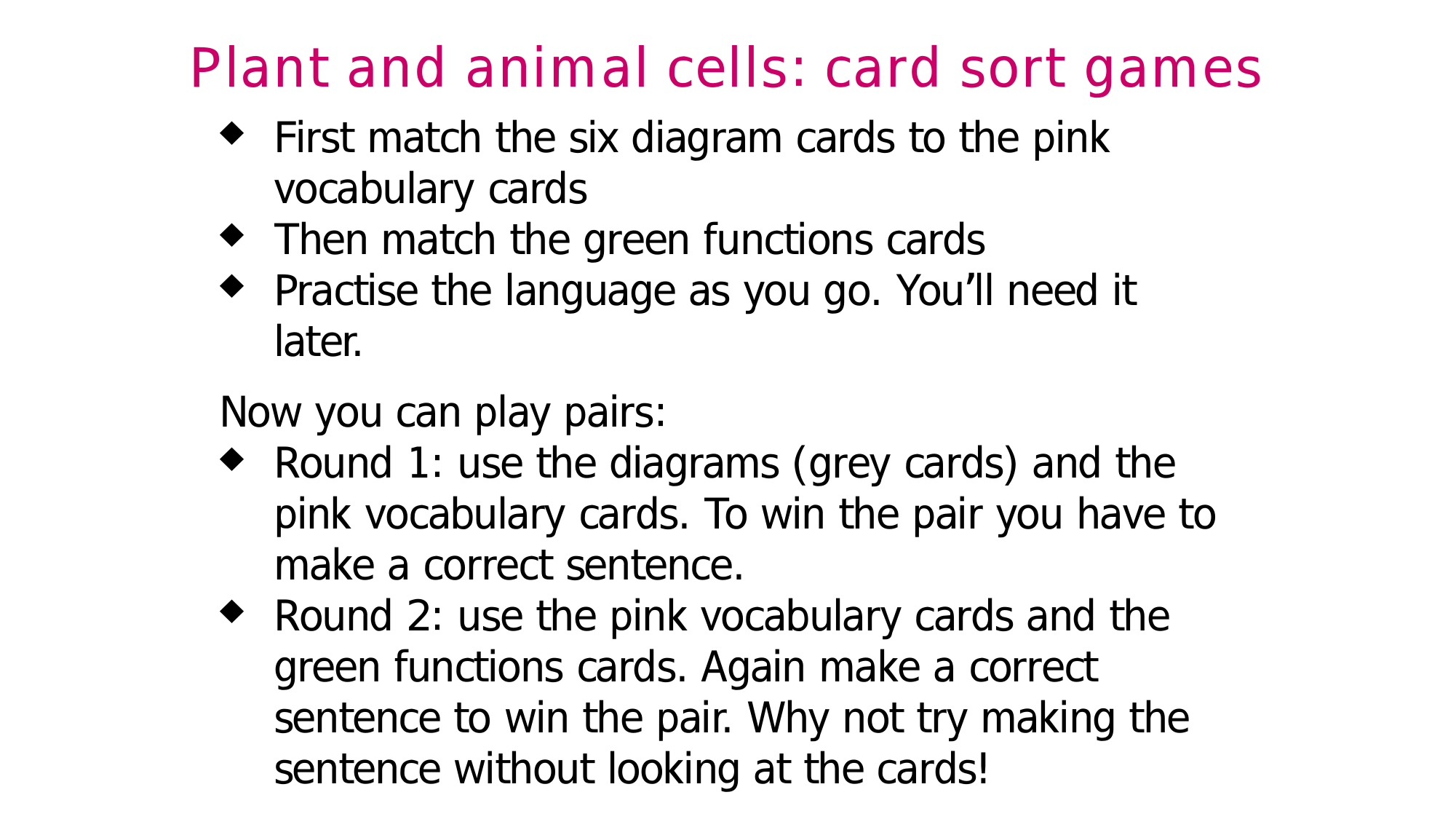

Plant and animal cells: card sort games
First match the six diagram cards to the pink vocabulary cards
Then match the green functions cards
Practise the language as you go. You’ll need it later.

Now you can play pairs:
Round 1: use the diagrams (grey cards) and the pink vocabulary cards. To win the pair you have to make a correct sentence.
Round 2: use the pink vocabulary cards and the green functions cards. Again make a correct sentence to win the pair. Why not try making the sentence without looking at the cards!